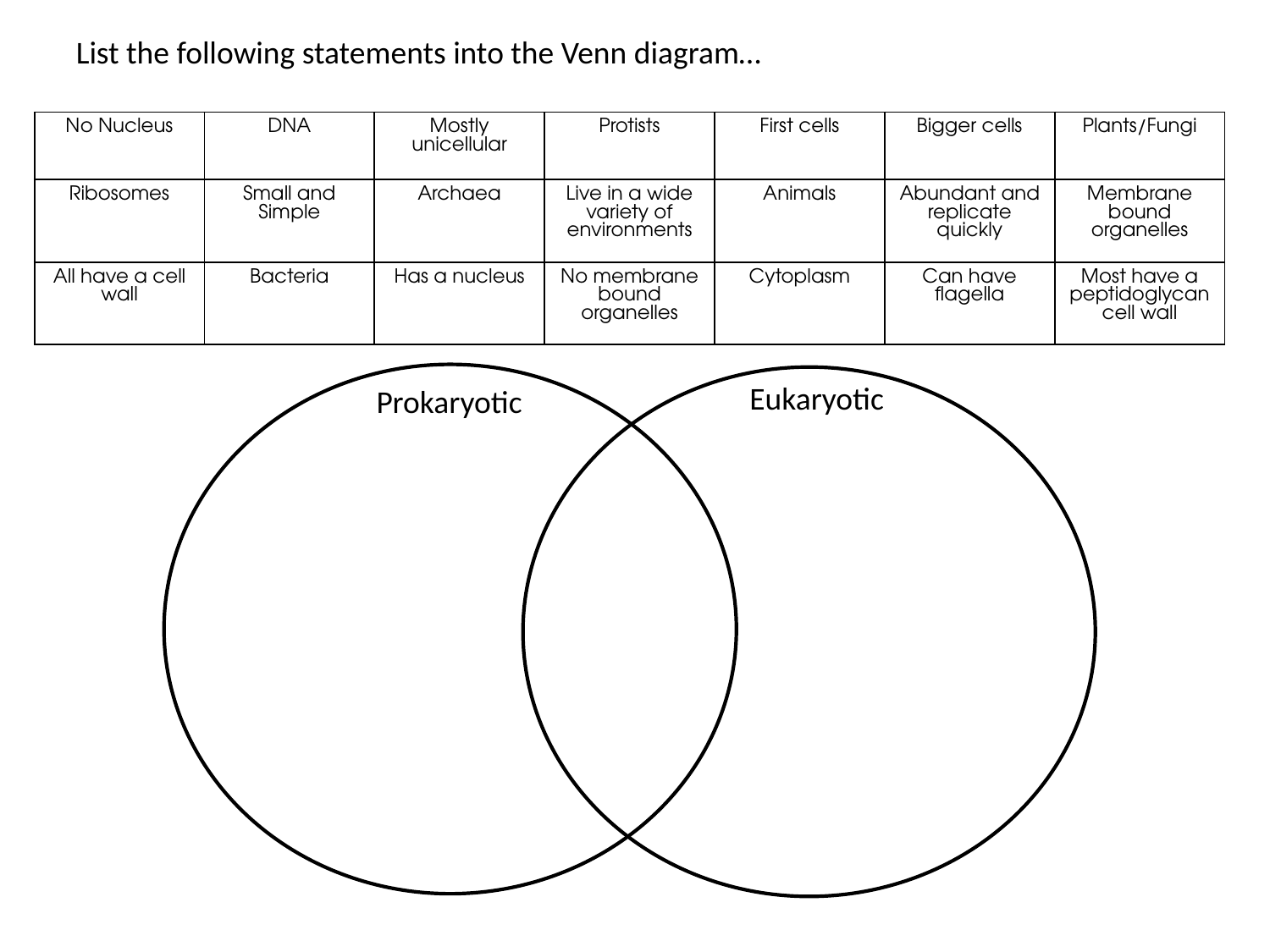

List the following statements into the Venn diagram…

| No Nucleus | DNA | Mostly unicellular | Protists | First cells | Bigger cells | Plants/Fungi |
| --- | --- | --- | --- | --- | --- | --- |
| Ribosomes | Small and Simple | Archaea | Live in a wide variety of environments | Animals | Abundant and replicate quickly | Membrane bound organelles |
| All have a cell wall | Bacteria | Has a nucleus | No membrane bound organelles | Cytoplasm | Can have flagella | Most have a peptidoglycan cell wall |

Eukaryotic
Prokaryotic